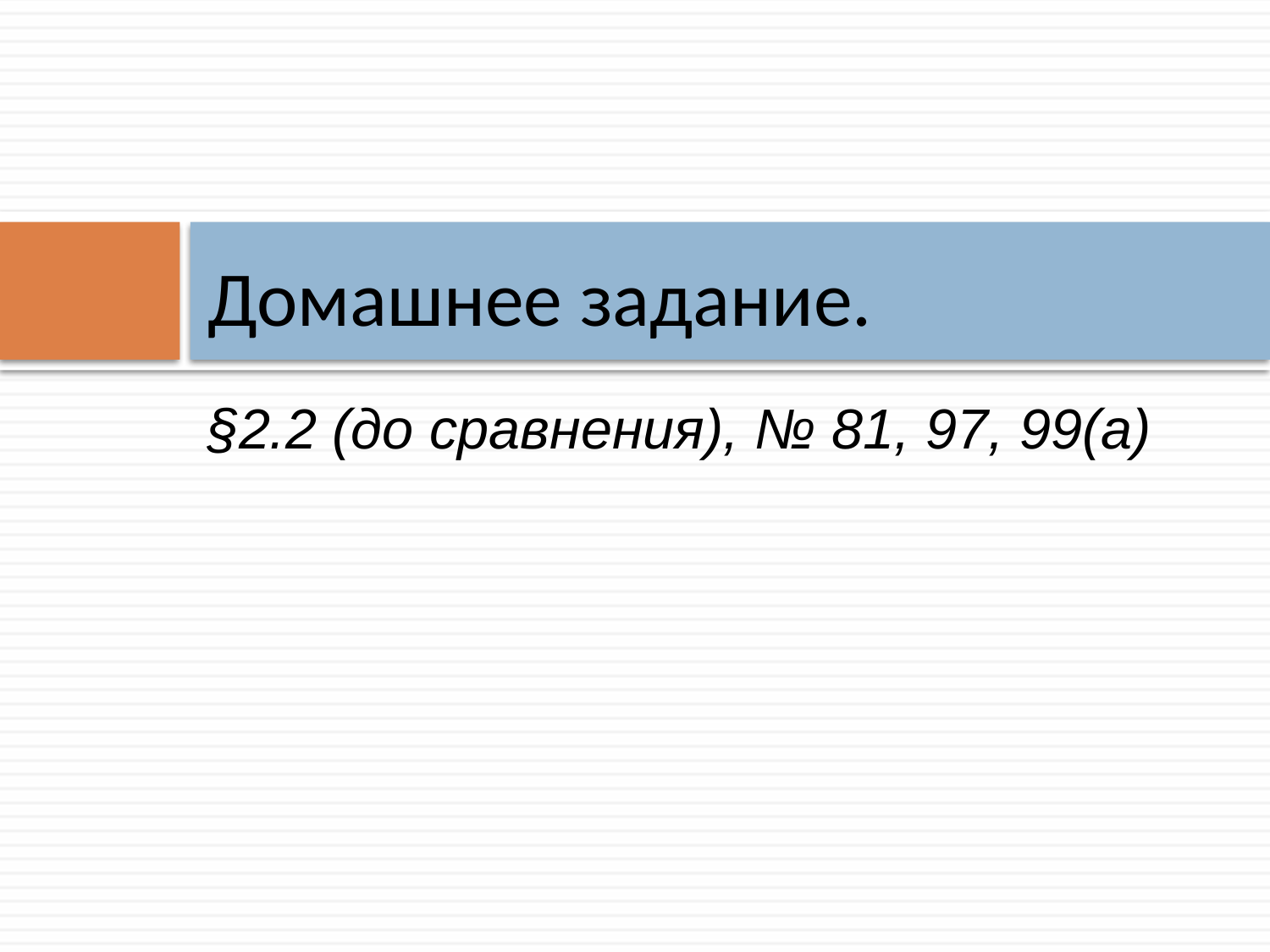

# Домашнее задание.
§2.2 (до сравнения), № 81, 97, 99(а)